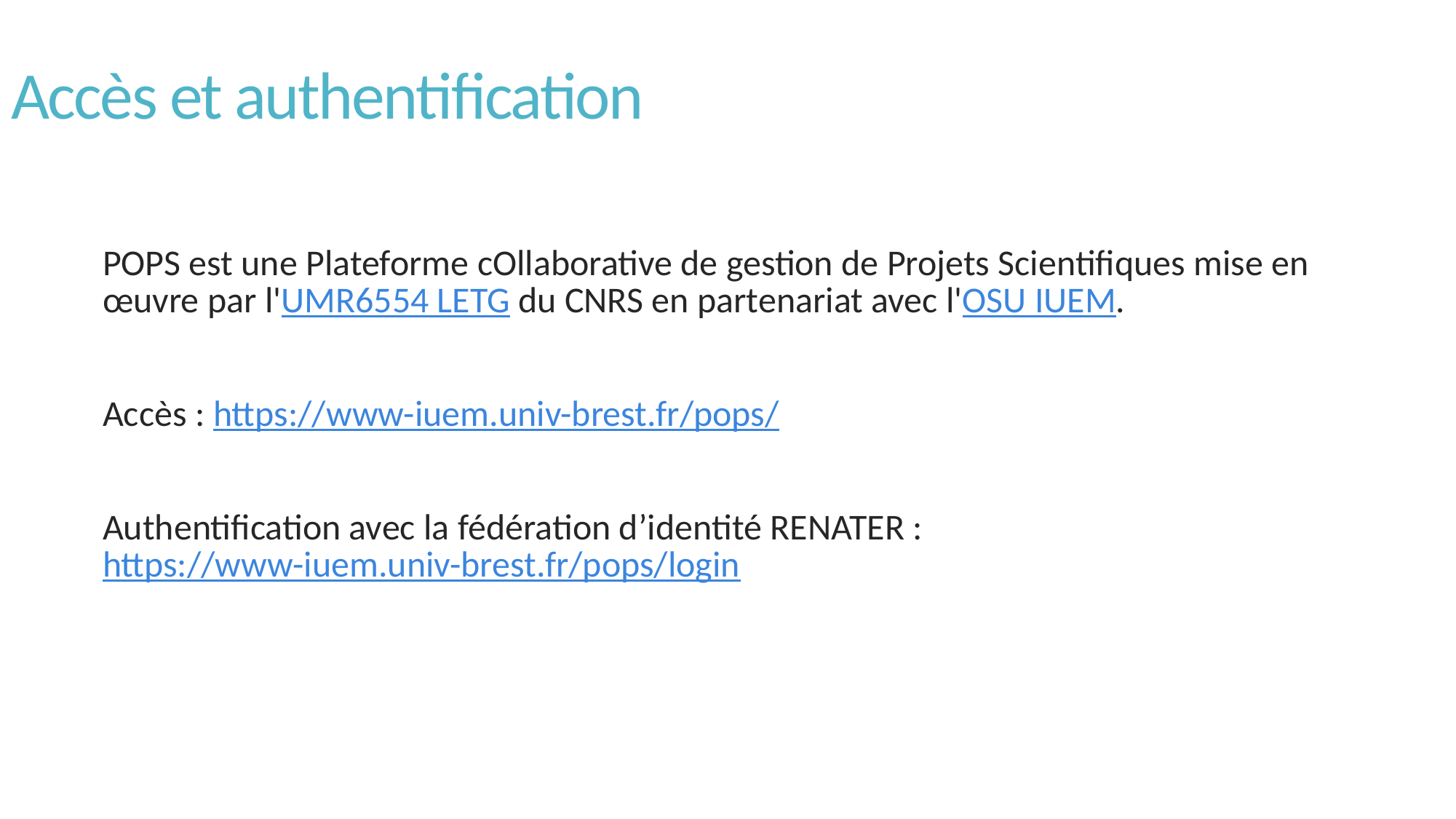

# Accès et authentification
POPS est une Plateforme cOllaborative de gestion de Projets Scientifiques mise en œuvre par l'UMR6554 LETG du CNRS en partenariat avec l'OSU IUEM.

Accès : https://www-iuem.univ-brest.fr/pops/

Authentification avec la fédération d’identité RENATER : https://www-iuem.univ-brest.fr/pops/login